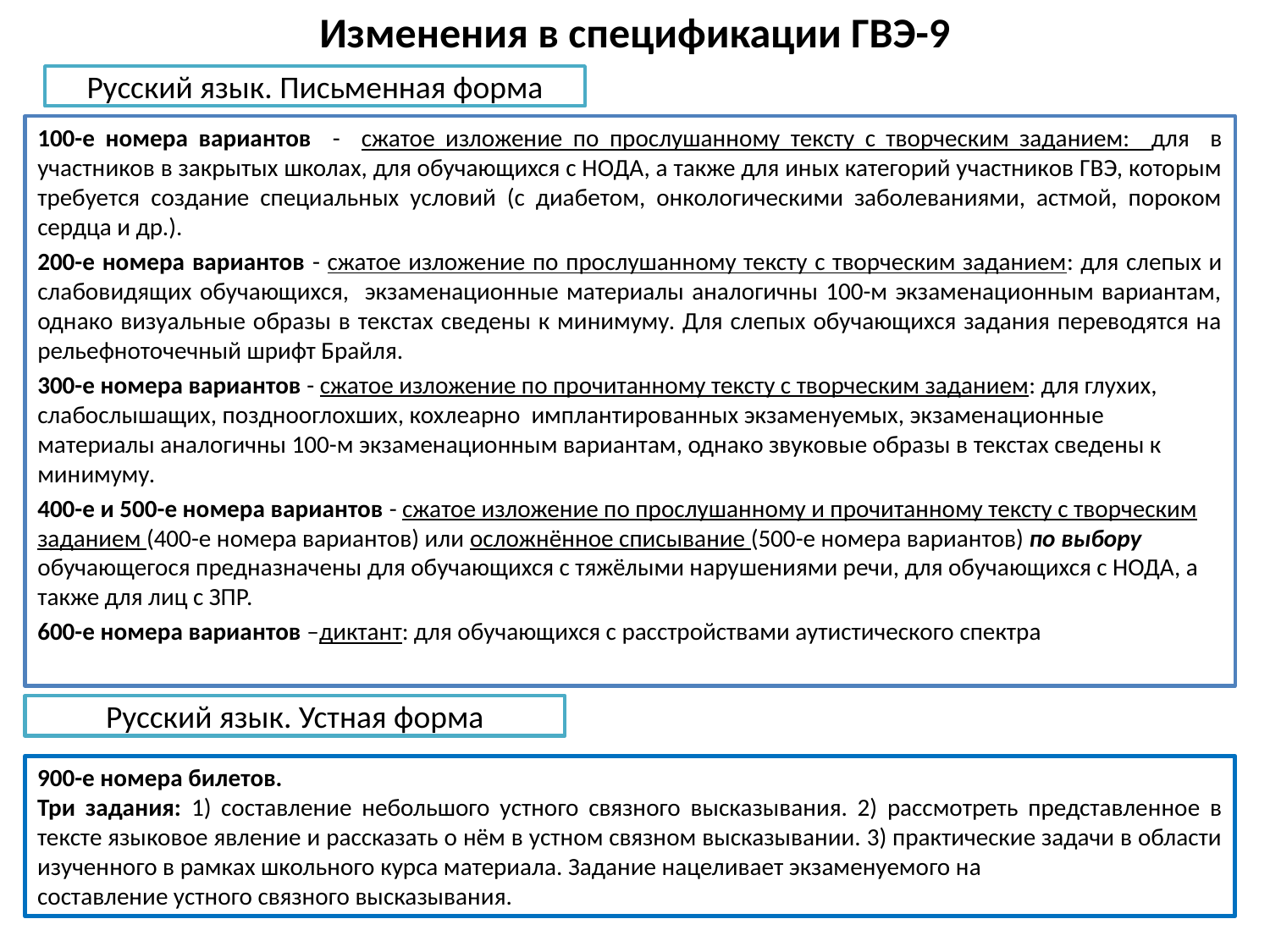

# Изменения в спецификации ГВЭ-9
Русский язык. Письменная форма
100-е номера вариантов  -  сжатое изложение по прослушанному тексту с творческим заданием:  для  в участников в закрытых школах, для обучающихся с НОДА, а также для иных категорий участников ГВЭ, которым требуется создание специальных условий (с диабетом, онкологическими заболеваниями, астмой, пороком сердца и др.).
200-е номера вариантов - сжатое изложение по прослушанному тексту с творческим заданием: для слепых и слабовидящих обучающихся,  экзаменационные материалы аналогичны 100-м экзаменационным вариантам, однако визуальные образы в текстах сведены к минимуму. Для слепых обучающихся задания переводятся на рельефноточечный шрифт Брайля.
300-е номера вариантов - сжатое изложение по прочитанному тексту с творческим заданием: для глухих, слабослышащих, позднооглохших, кохлеарно  имплантированных экзаменуемых, экзаменационные материалы аналогичны 100-м экзаменационным вариантам, однако звуковые образы в текстах сведены к минимуму.
400-е и 500-е номера вариантов - сжатое изложение по прослушанному и прочитанному тексту с творческим заданием (400-е номера вариантов) или осложнённое списывание (500-е номера вариантов) по выбору обучающегося предназначены для обучающихся с тяжёлыми нарушениями речи, для обучающихся с НОДА, а также для лиц с ЗПР.
600-е номера вариантов –диктант: для обучающихся с расстройствами аутистического спектра
Русский язык. Устная форма
900-е номера билетов.
Три задания: 1) составление небольшого устного связного высказывания. 2) рассмотреть представленное в тексте языковое явление и рассказать о нём в устном связном высказывании. 3) практические задачи в области изученного в рамках школьного курса материала. Задание нацеливает экзаменуемого на
составление устного связного высказывания.